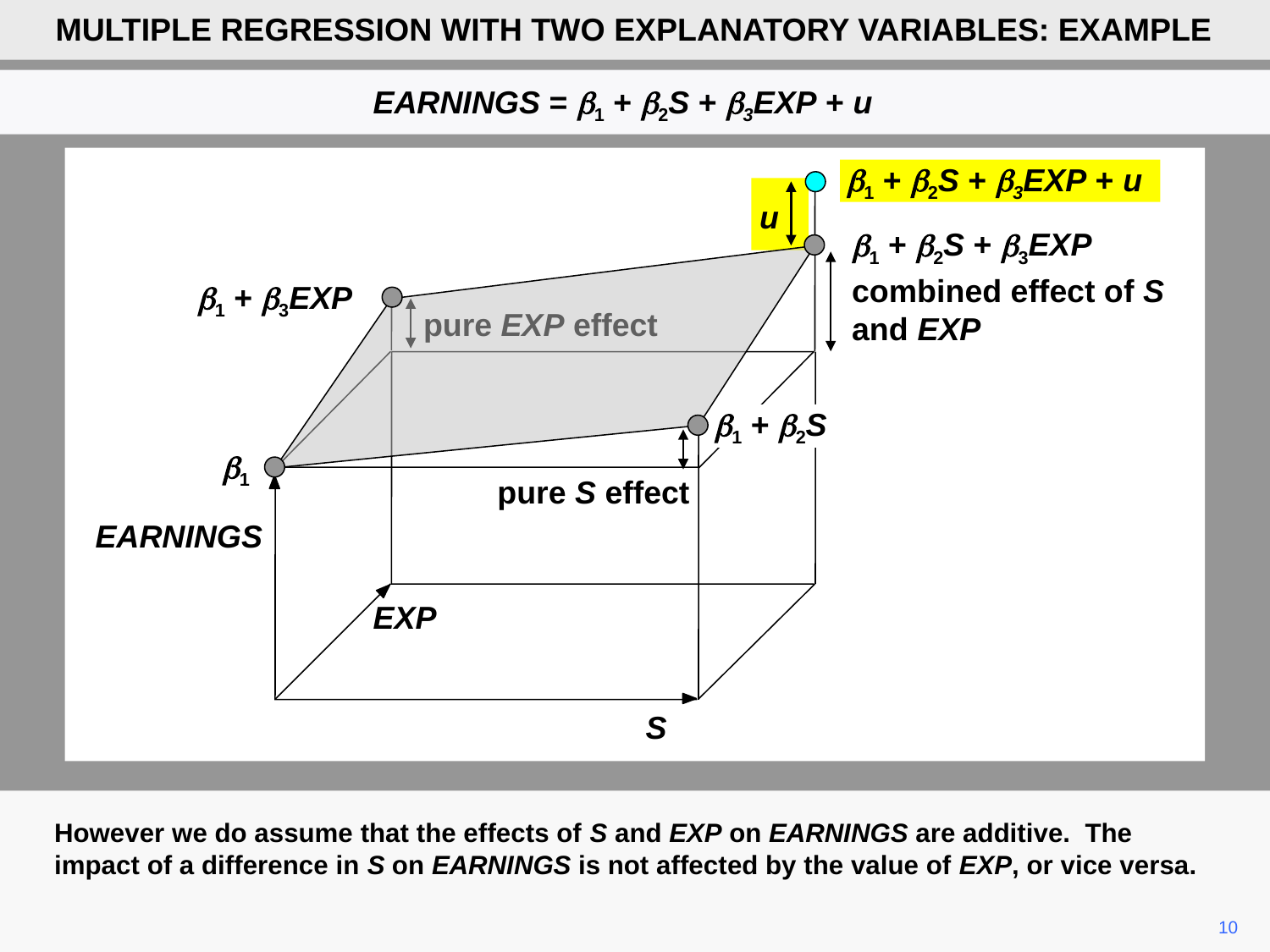

MULTIPLE REGRESSION WITH TWO EXPLANATORY VARIABLES: EXAMPLE

EARNINGS = β1 + β2S + β3EXP + u

β1 + β2S + β3EXP + u

u
β1 + β2S + β3EXP

combined effect of S and EXP
β1 + β3EXP

pure EXP effect

β1 + β2S

β1

pure S effect

EARNINGS

EXP

S

However we do assume that the effects of S and EXP on EARNINGS are additive.  The impact of a difference in S on EARNINGS is not affected by the value of EXP, or vice versa.
10